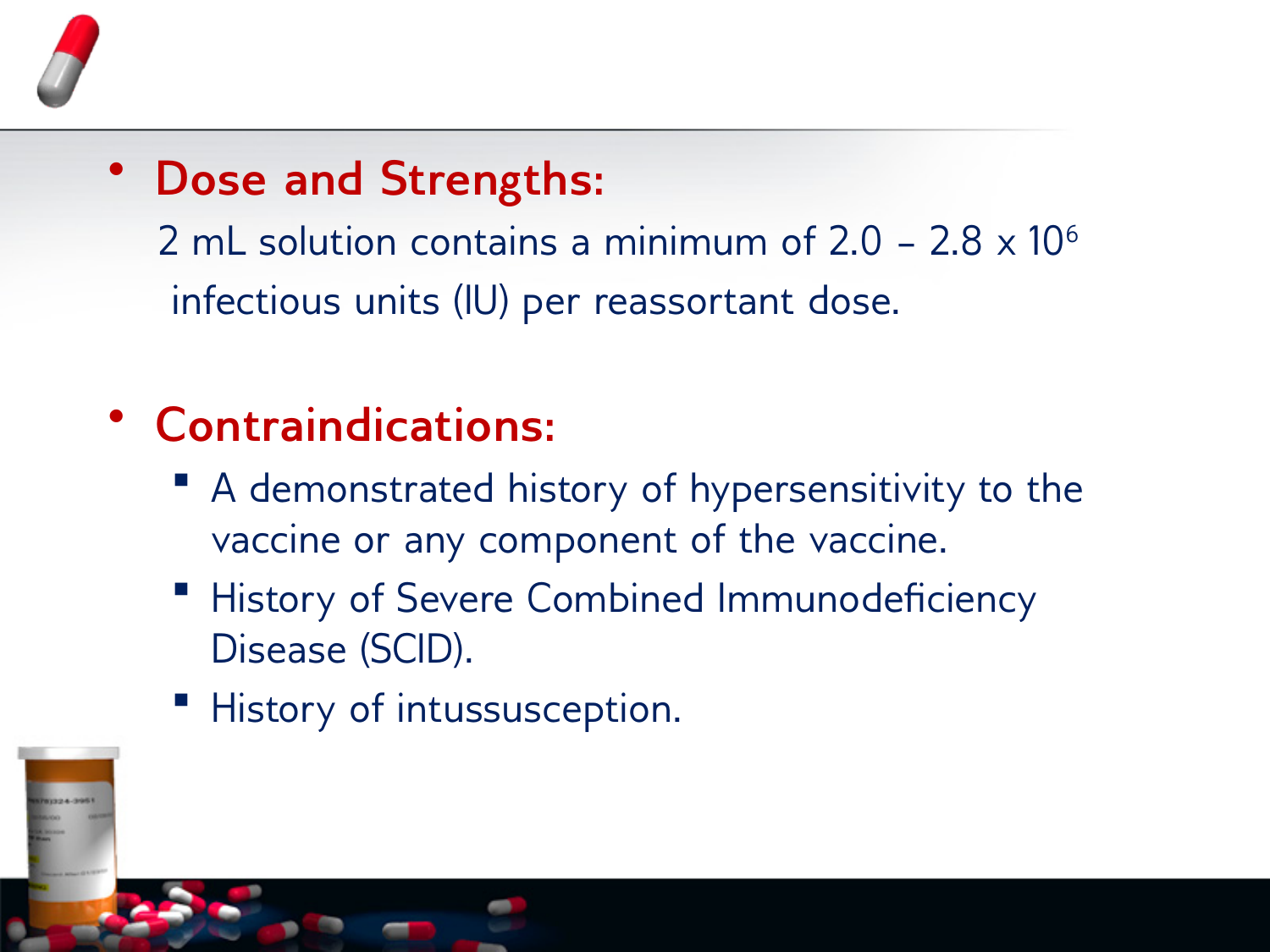

Dose and Strengths:
    2 mL solution contains a minimum of 2.0 – 2.8 x 106
     infectious units (IU) per reassortant dose.

Contraindications:
A demonstrated history of hypersensitivity to the vaccine or any component of the vaccine.
History of Severe Combined Immunodeficiency Disease (SCID).
History of intussusception.